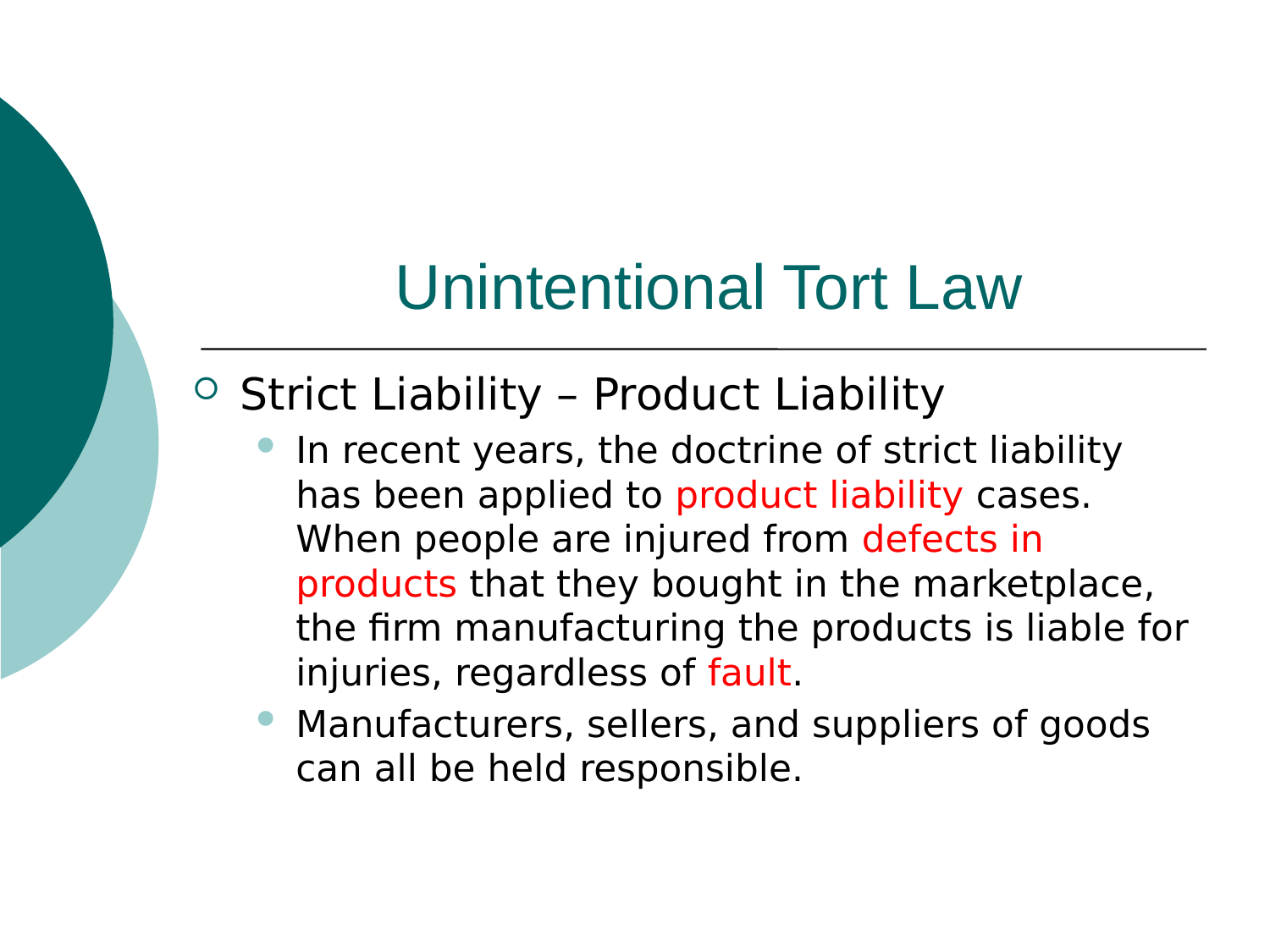

Unintentional Tort Law
Strict Liability – Product Liability
In recent years, the doctrine of strict liability has been applied to product liability cases.  When people are injured from defects in products that they bought in the marketplace, the firm manufacturing the products is liable for injuries, regardless of fault.
Manufacturers, sellers, and suppliers of goods can all be held responsible.